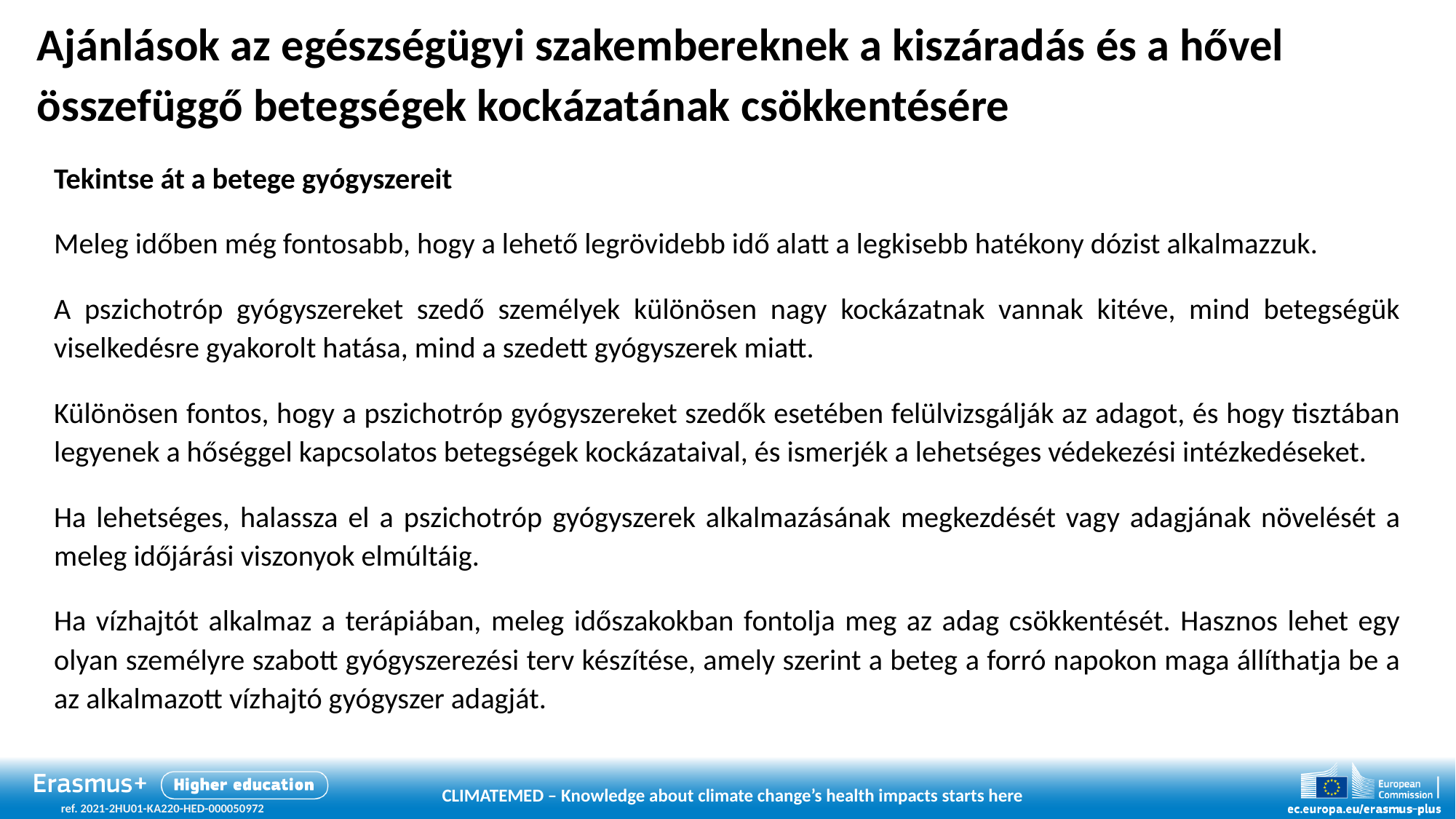

# Ajánlások az egészségügyi szakembereknek a kiszáradás és a hővel összefüggő betegségek kockázatának csökkentésére
Tekintse át a betege gyógyszereit
Meleg időben még fontosabb, hogy a lehető legrövidebb idő alatt a legkisebb hatékony dózist alkalmazzuk.
A pszichotróp gyógyszereket szedő személyek különösen nagy kockázatnak vannak kitéve, mind betegségük viselkedésre gyakorolt hatása, mind a szedett gyógyszerek miatt.
Különösen fontos, hogy a pszichotróp gyógyszereket szedők esetében felülvizsgálják az adagot, és hogy tisztában legyenek a hőséggel kapcsolatos betegségek kockázataival, és ismerjék a lehetséges védekezési intézkedéseket.
Ha lehetséges, halassza el a pszichotróp gyógyszerek alkalmazásának megkezdését vagy adagjának növelését a meleg időjárási viszonyok elmúltáig.
Ha vízhajtót alkalmaz a terápiában, meleg időszakokban fontolja meg az adag csökkentését. Hasznos lehet egy olyan személyre szabott gyógyszerezési terv készítése, amely szerint a beteg a forró napokon maga állíthatja be a az alkalmazott vízhajtó gyógyszer adagját.